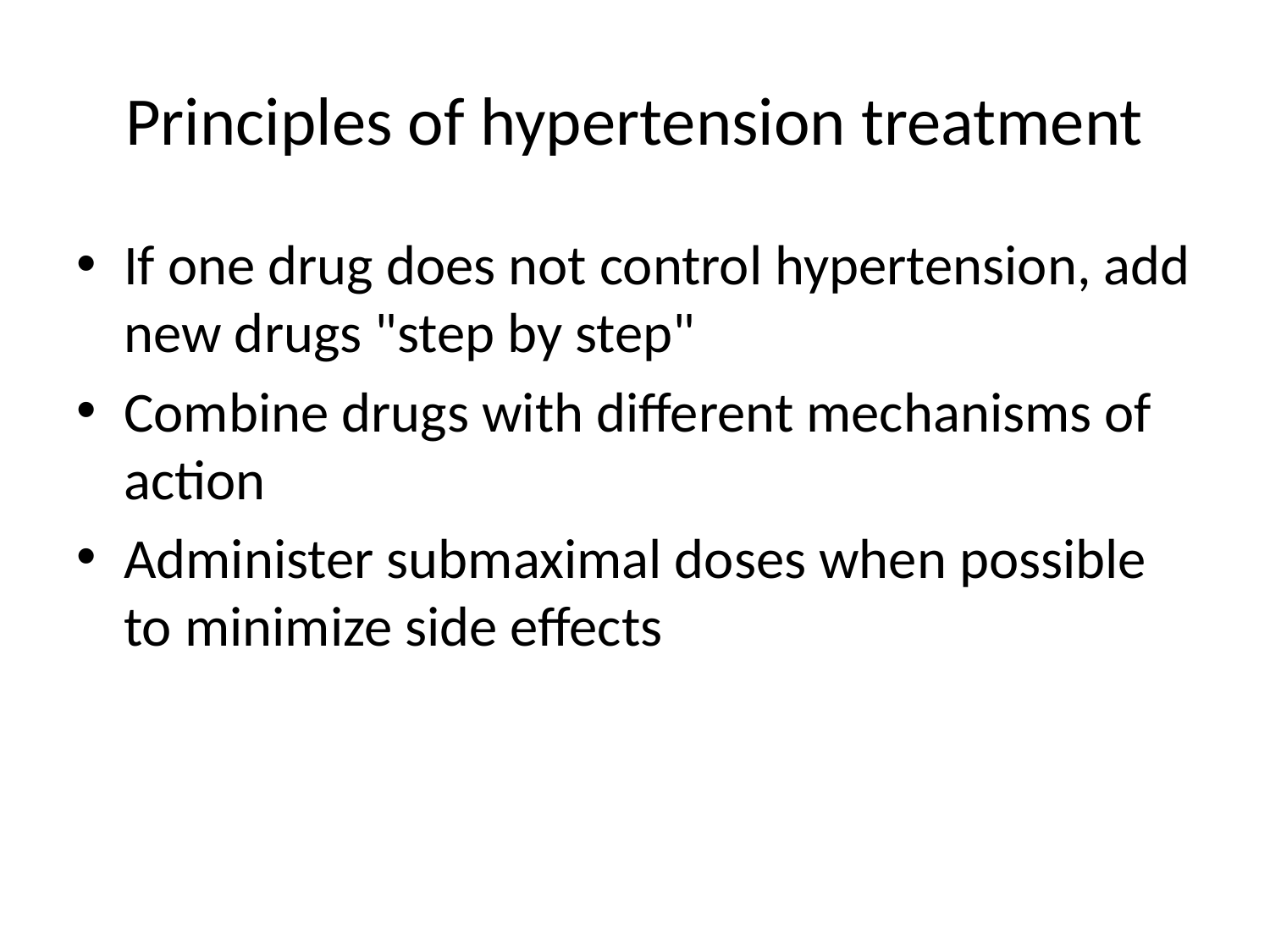

# Principles of hypertension treatment
If one drug does not control hypertension, add new drugs "step by step"
Combine drugs with different mechanisms of action
Administer submaximal doses when possible to minimize side effects